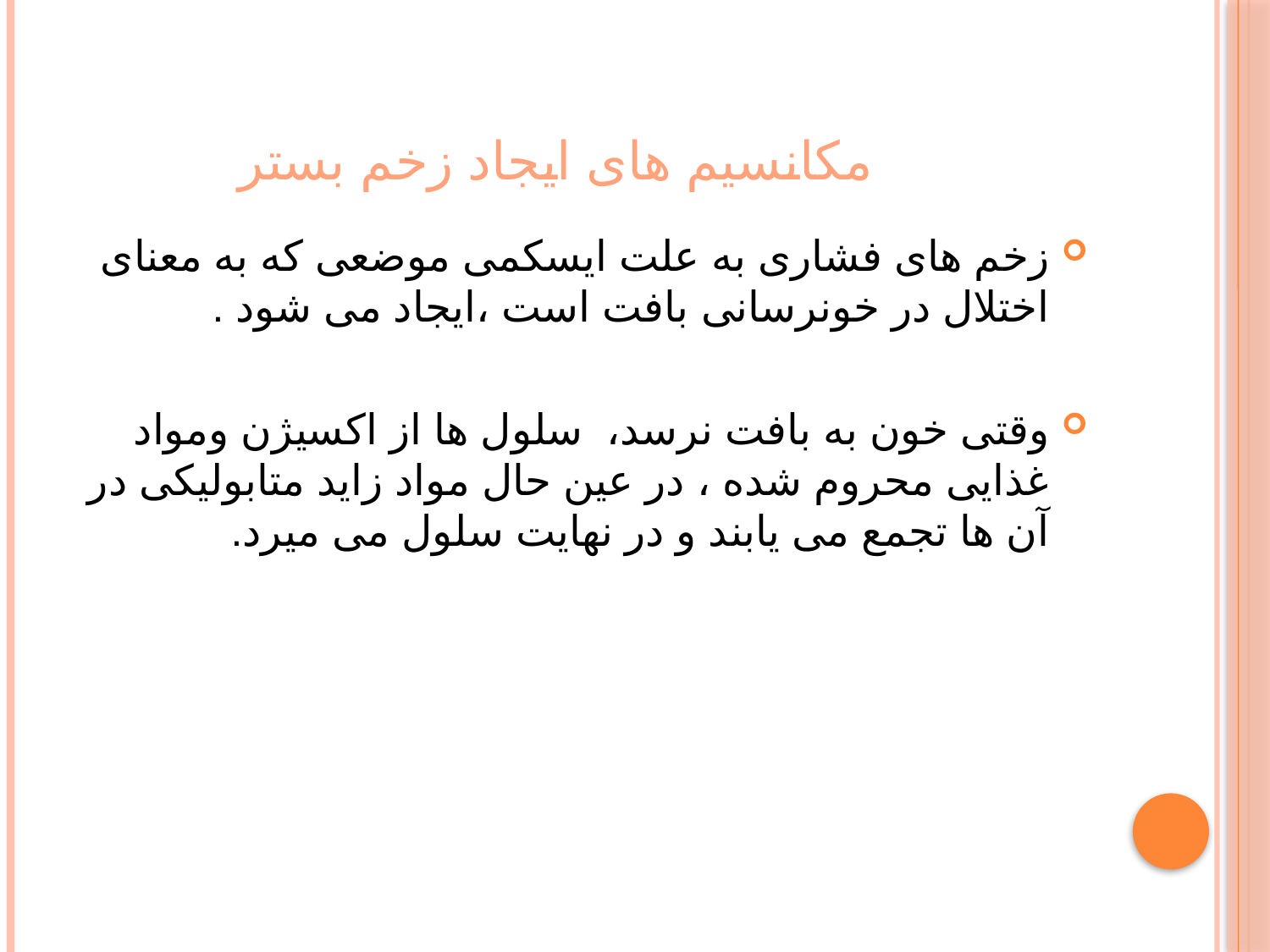

# مکانسیم های ایجاد زخم بستر
زخم های فشاری به علت ایسکمی موضعی که به معنای اختلال در خونرسانی بافت است ،ایجاد می شود .

وقتی خون به بافت نرسد،  سلول ها از اکسیژن ومواد غذایی محروم شده ، در عین حال مواد زاید متابولیکی در آن ها تجمع می یابند و در نهایت سلول می میرد.